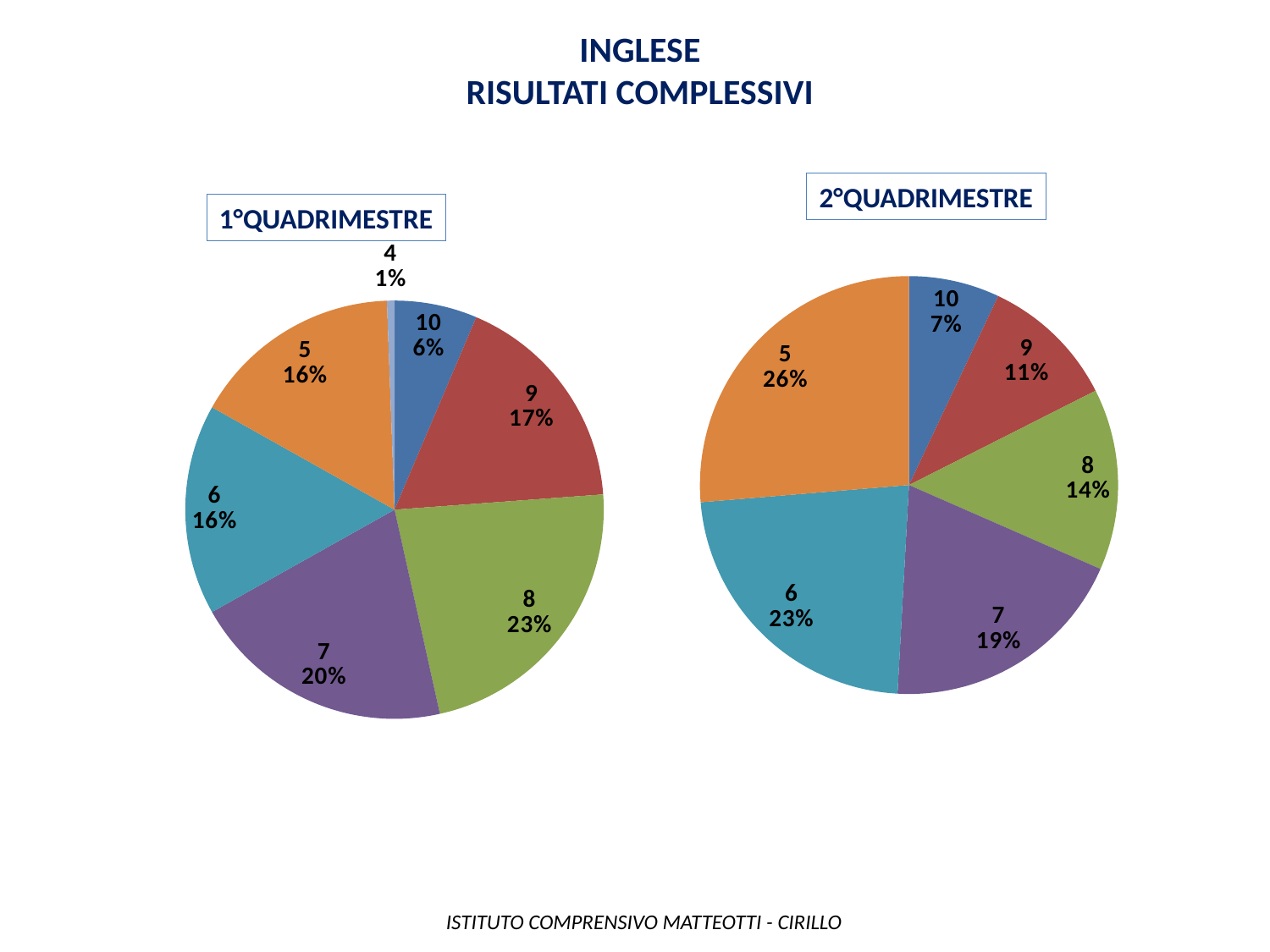

INGLESE
Risultati complessivi

2°quadrimestre
1°quadrimestre

### Chart

| Category | IIIA |
|---|---|
| 10 | 11.0 |
| 9 | 30.0 |
| 8 | 39.0 |
| 7 | 35.0 |
| 6 | 28.0 |
| 5 | 28.0 |
| 4 | 1.0 |

### Chart

| Category | IIIA |
|---|---|
| 10 | 12.0 |
| 9 | 18.0 |
| 8 | 24.0 |
| 7 | 33.0 |
| 6 | 39.0 |
| 5 | 45.0 |
| 4 | 0.0 |
 ISTITUTO COMPRENSIVO MATTEOTTI - CIRILLO